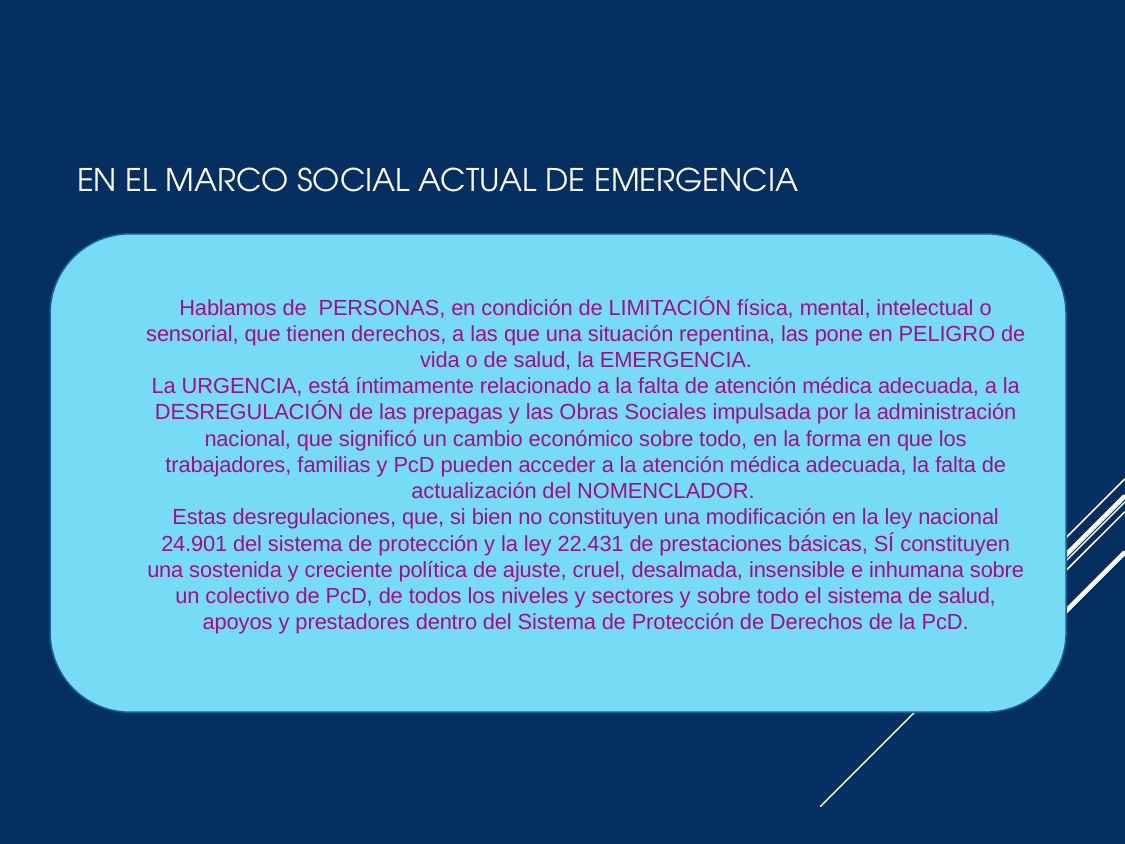

# En el marco social actual de emergencia
Hablamos de  PERSONAS, en condición de LIMITACIÓN física, mental, intelectual o sensorial, que tienen derechos, a las que una situación repentina, las pone en PELIGRO de vida o de salud, la EMERGENCIA.
La URGENCIA, está íntimamente relacionado a la falta de atención médica adecuada, a la DESREGULACIÓN de las prepagas y las Obras Sociales impulsada por la administración nacional, que significó un cambio económico sobre todo, en la forma en que los trabajadores, familias y PcD pueden acceder a la atención médica adecuada, la falta de actualización del NOMENCLADOR.
Estas desregulaciones, que, si bien no constituyen una modificación en la ley nacional 24.901 del sistema de protección y la ley 22.431 de prestaciones básicas, SÍ constituyen una sostenida y creciente política de ajuste, cruel, desalmada, insensible e inhumana sobre un colectivo de PcD, de todos los niveles y sectores y sobre todo el sistema de salud, apoyos y prestadores dentro del Sistema de Protección de Derechos de la PcD.